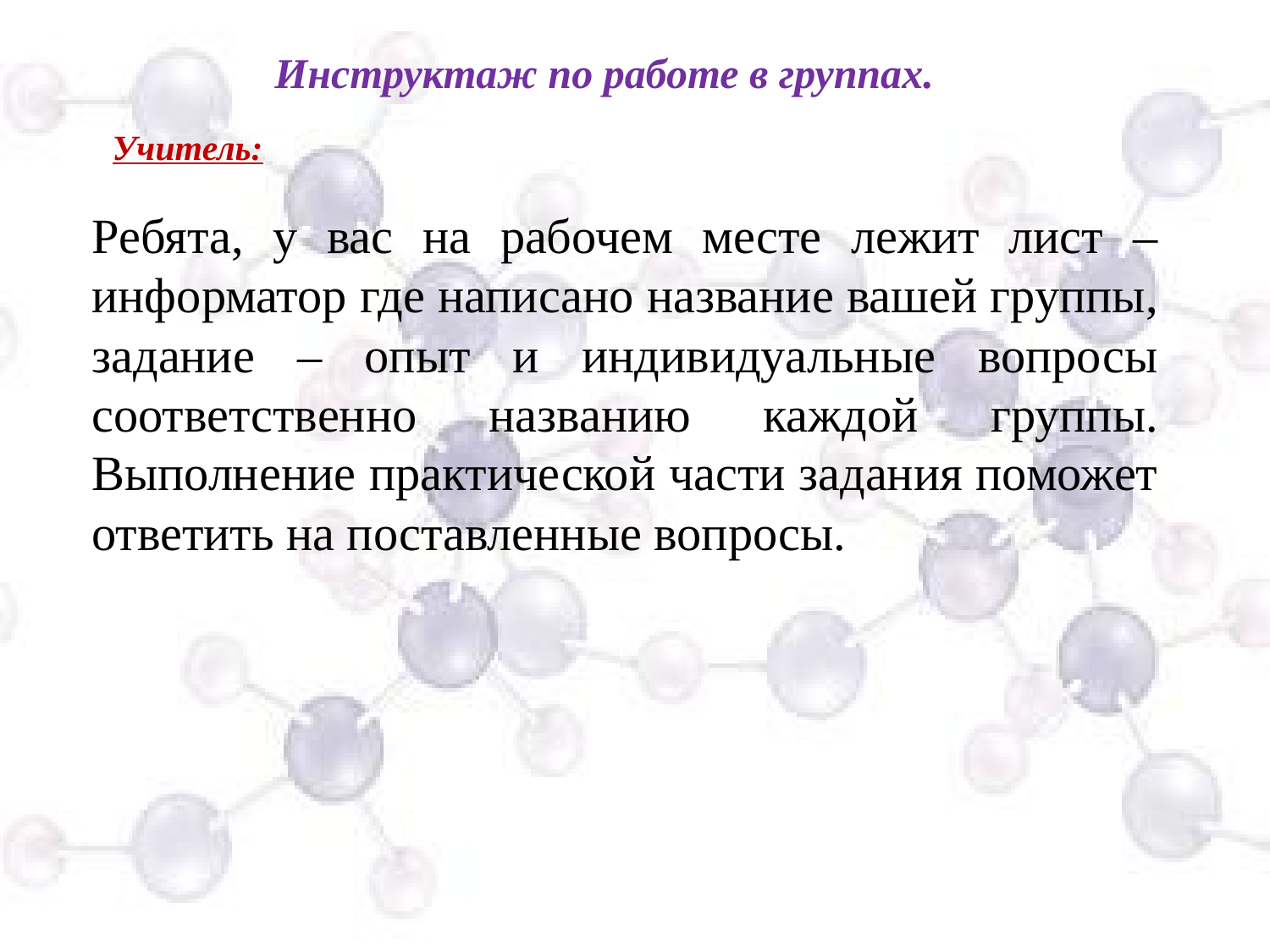

Инструктаж по работе в группах.
Учитель:
Ребята, у вас на рабочем месте лежит лист – информатор где написано название вашей группы, задание – опыт и индивидуальные вопросы соответственно названию каждой группы. Выполнение практической части задания поможет ответить на поставленные вопросы.